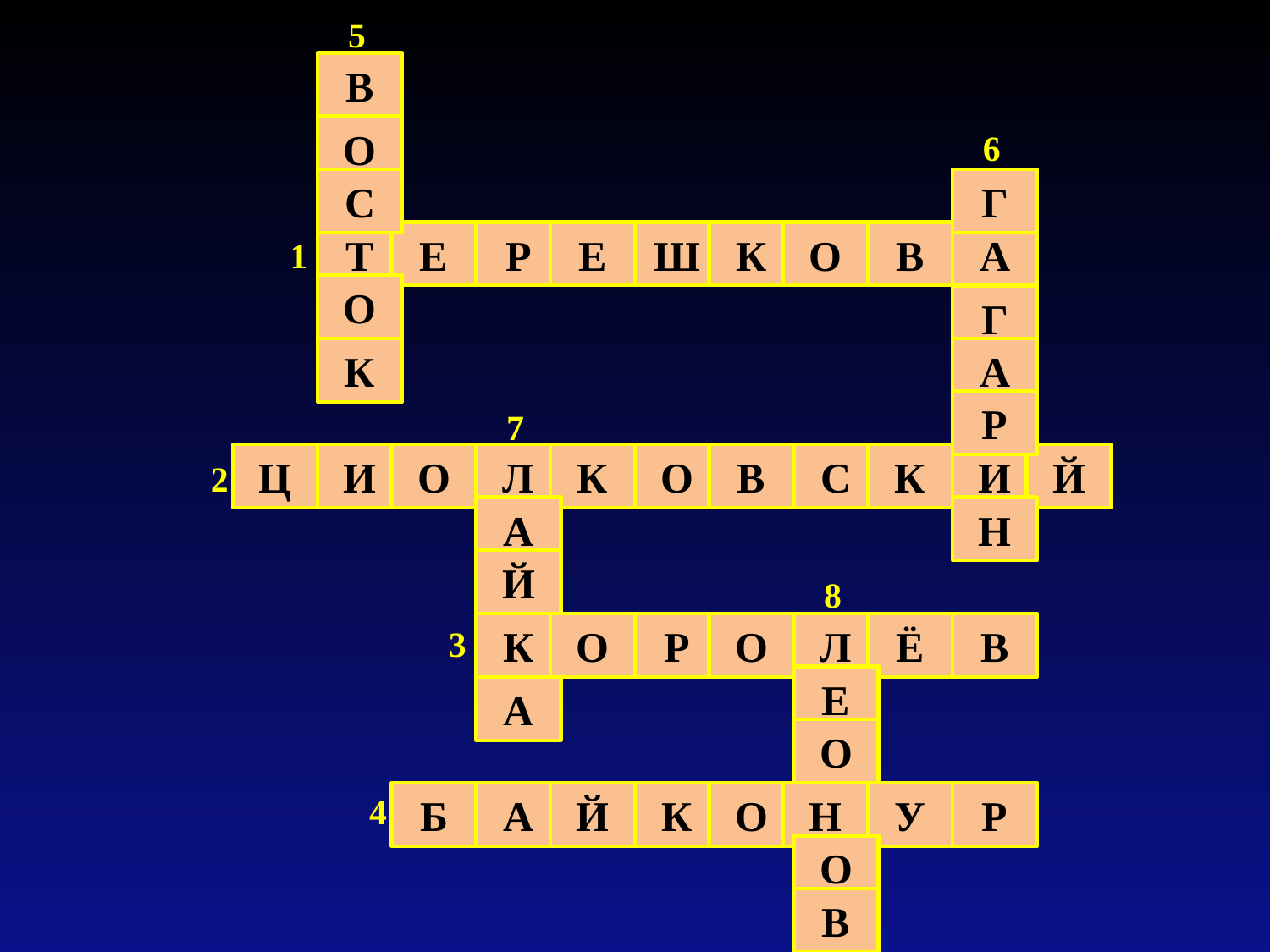

|  |  | 5 |  |  |  |  |  |  |  |  |  |
| --- | --- | --- | --- | --- | --- | --- | --- | --- | --- | --- | --- |
|  |  |  |  |  |  |  |  |  |  |  |  |
|  |  |  |  |  |  |  |  |  |  | 6 |  |
|  |  |  |  |  |  |  |  |  |  |  |  |
|  | 1 |  |  |  |  |  |  |  |  |  |  |
|  |  |  |  |  |  |  |  |  |  |  |  |
|  |  |  |  |  |  |  |  |  |  |  |  |
|  |  |  |  | 7 |  |  |  |  |  |  |  |
| 2 |  |  |  |  |  |  |  |  |  |  |  |
|  |  |  |  |  |  |  |  |  |  |  |  |
|  |  |  |  |  |  |  |  | 8 |  |  |  |
|  |  |  | 3 |  |  |  |  |  |  |  |  |
|  |  |  |  |  |  |  |  |  |  |  |  |
|  |  |  |  |  |  |  |  |  |  |  |  |
|  |  | 4 |  |  |  |  |  |  |  |  |  |
|  |  |  |  |  |  |  |  |  |  |  |  |
|  |  |  |  |  |  |  |  |  |  |  |  |
В
О
С
Г
Т
Е
Р
Е
Ш
К
О
В
А
О
Г
К
А
Р
Ц
И
О
Л
К
О
В
С
К
И
Й
А
Н
Й
К
О
Р
О
Л
Ё
В
Е
А
О
Б
А
Й
К
О
Н
У
Р
О
В